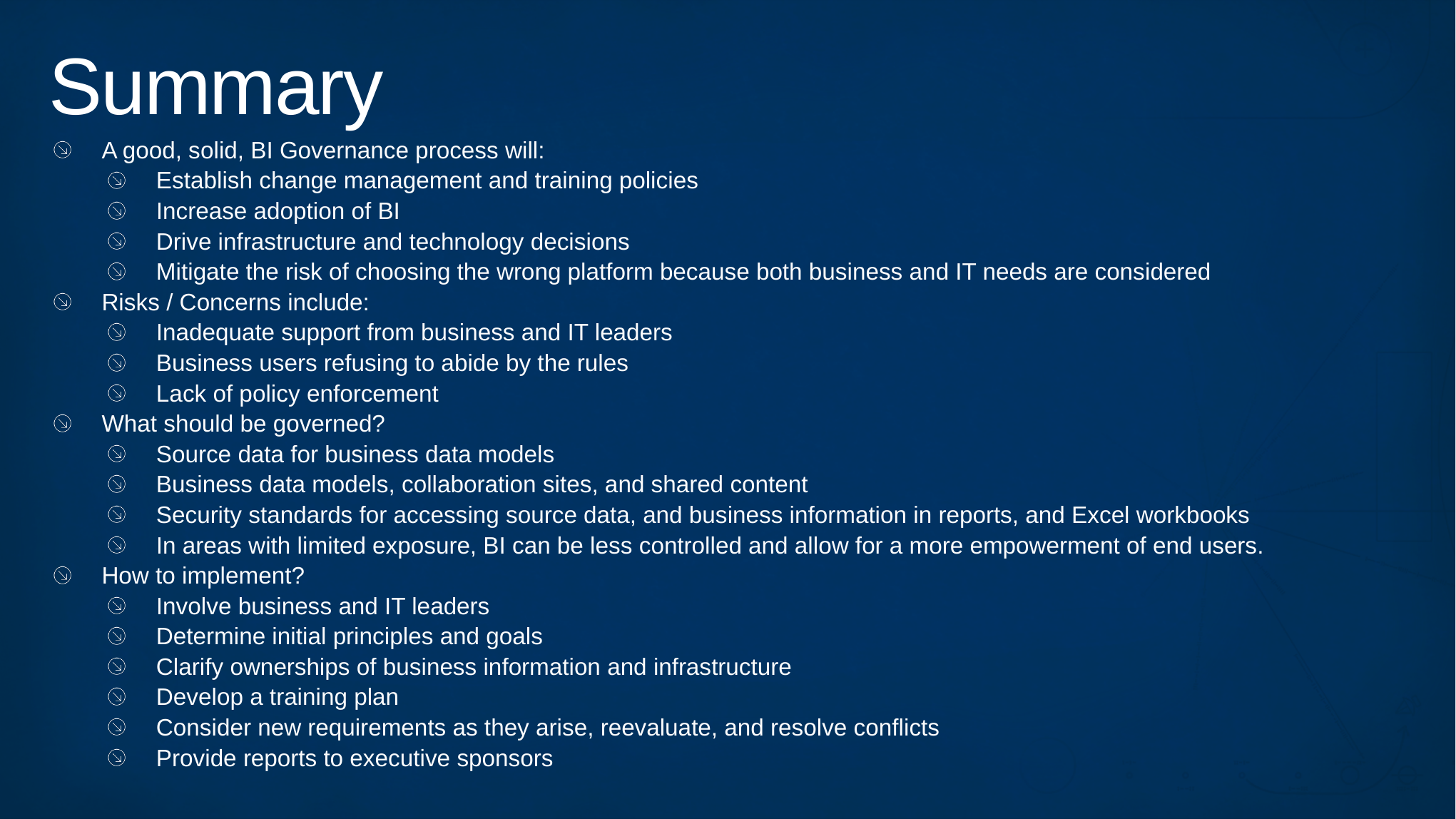

# Summary
A good, solid, BI Governance process will:
Establish change management and training policies
Increase adoption of BI
Drive infrastructure and technology decisions
Mitigate the risk of choosing the wrong platform because both business and IT needs are considered
Risks / Concerns include:
Inadequate support from business and IT leaders
Business users refusing to abide by the rules
Lack of policy enforcement
What should be governed?
Source data for business data models
Business data models, collaboration sites, and shared content
Security standards for accessing source data, and business information in reports, and Excel workbooks
In areas with limited exposure, BI can be less controlled and allow for a more empowerment of end users.
How to implement?
Involve business and IT leaders
Determine initial principles and goals
Clarify ownerships of business information and infrastructure
Develop a training plan
Consider new requirements as they arise, reevaluate, and resolve conflicts
Provide reports to executive sponsors